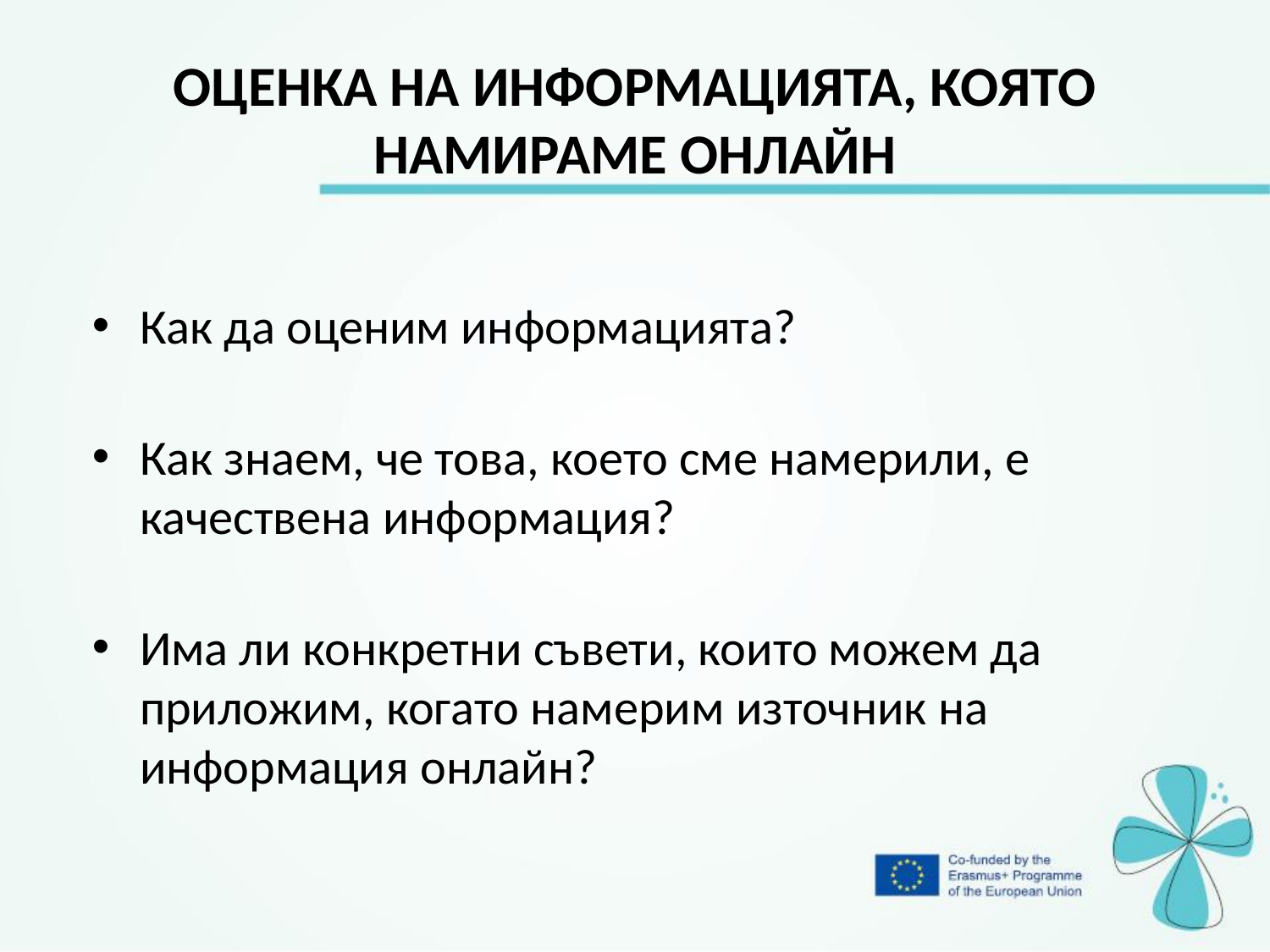

# ОЦЕНКА НА ИНФОРМАЦИЯТА, КОЯТО НАМИРАМЕ ОНЛАЙН
Как да оценим информацията?

Как знаем, че това, което сме намерили, е качествена информация?

Има ли конкретни съвети, които можем да приложим, когато намерим източник на информация онлайн?